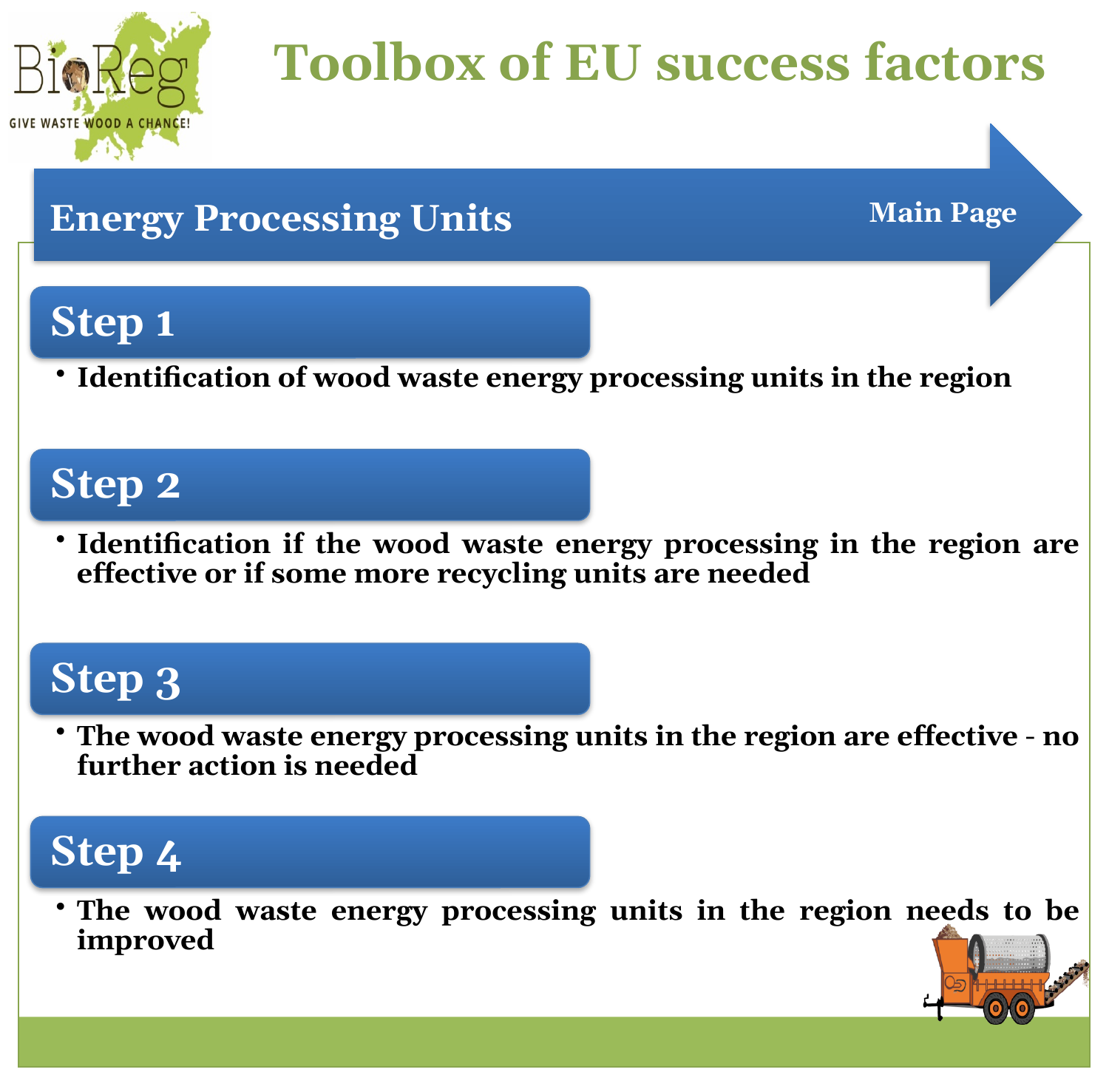

Energy Processing Units
Main Page

Step 1
Identification of wood waste energy processing units in the region
Step 2
Identification if the wood waste energy processing in the region are effective or if some more recycling units are needed
Step 3
The wood waste energy processing units in the region are effective - no further action is needed
Step 4
The wood waste energy processing units in the region needs to be improved